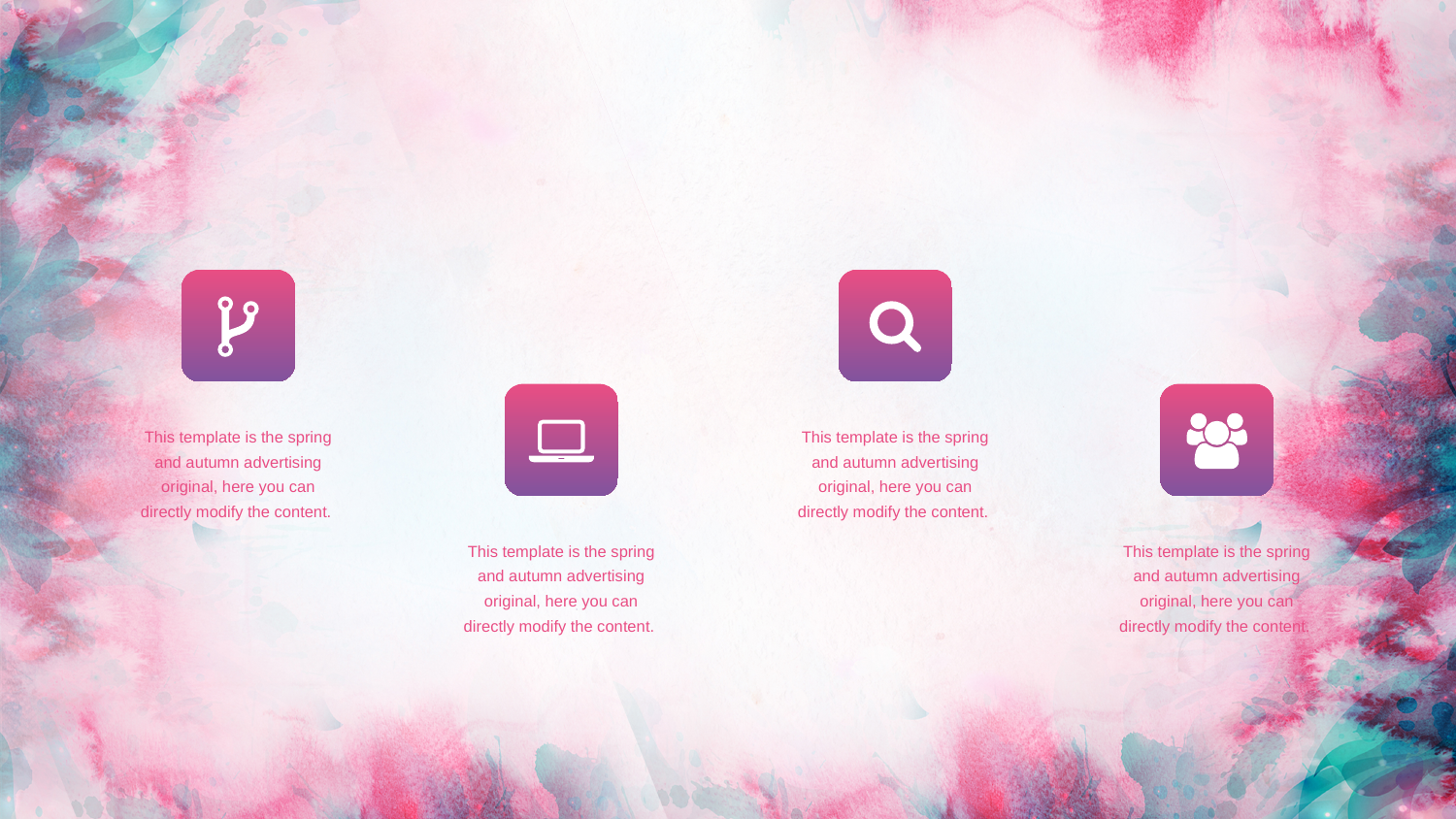

This template is the spring and autumn advertising original, here you can directly modify the content.
This template is the spring and autumn advertising original, here you can directly modify the content.

This template is the spring and autumn advertising original, here you can directly modify the content.
This template is the spring and autumn advertising original, here you can directly modify the content.